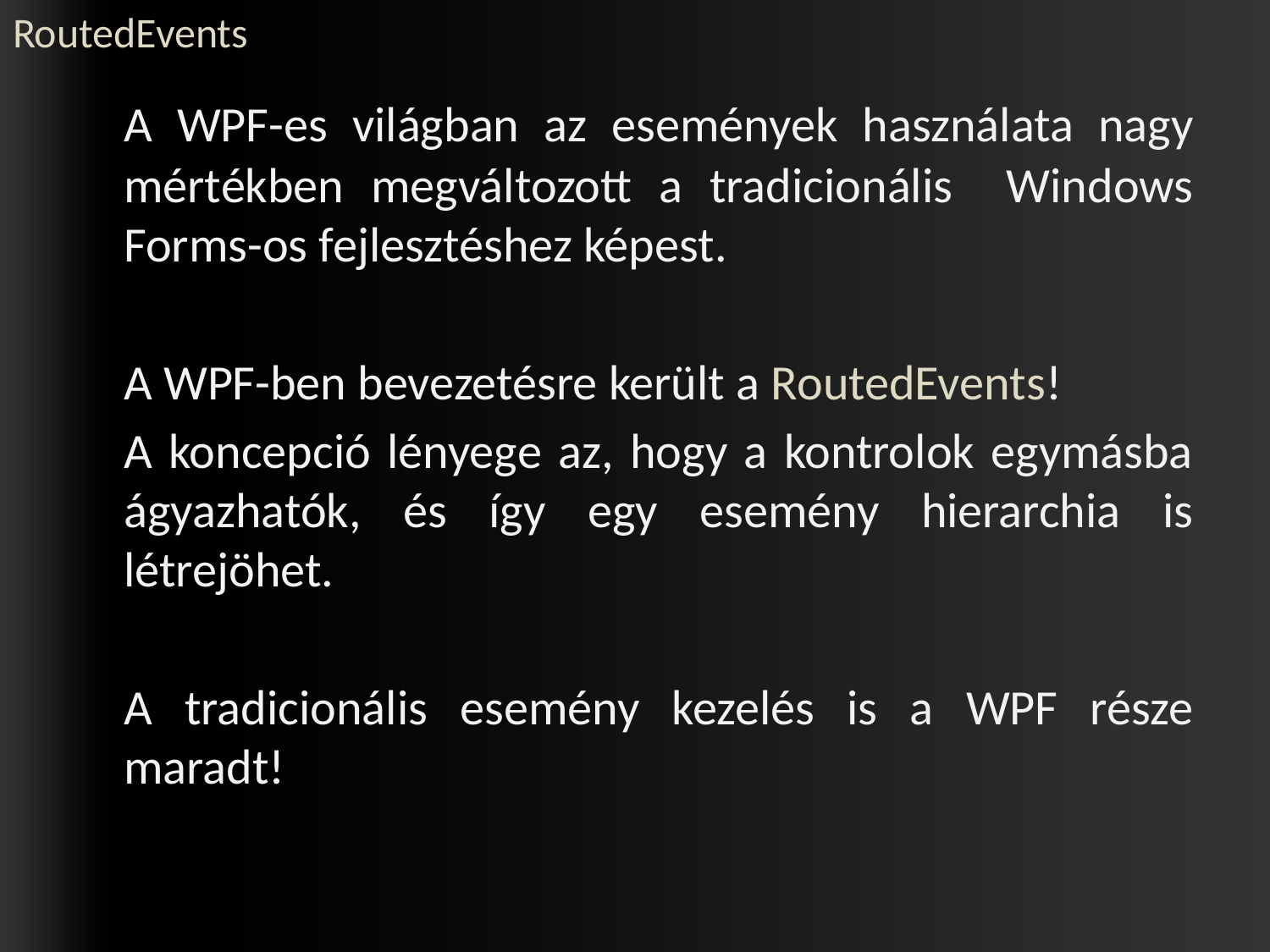

# RoutedEvents
	A WPF-es világban az események használata nagy mértékben megváltozott a tradicionális  Windows Forms-os fejlesztéshez képest.

	A WPF-ben bevezetésre került a RoutedEvents!
	A koncepció lényege az, hogy a kontrolok egymásba ágyazhatók, és így egy esemény hierarchia is létrejöhet.

	A tradicionális esemény kezelés is a WPF része maradt!